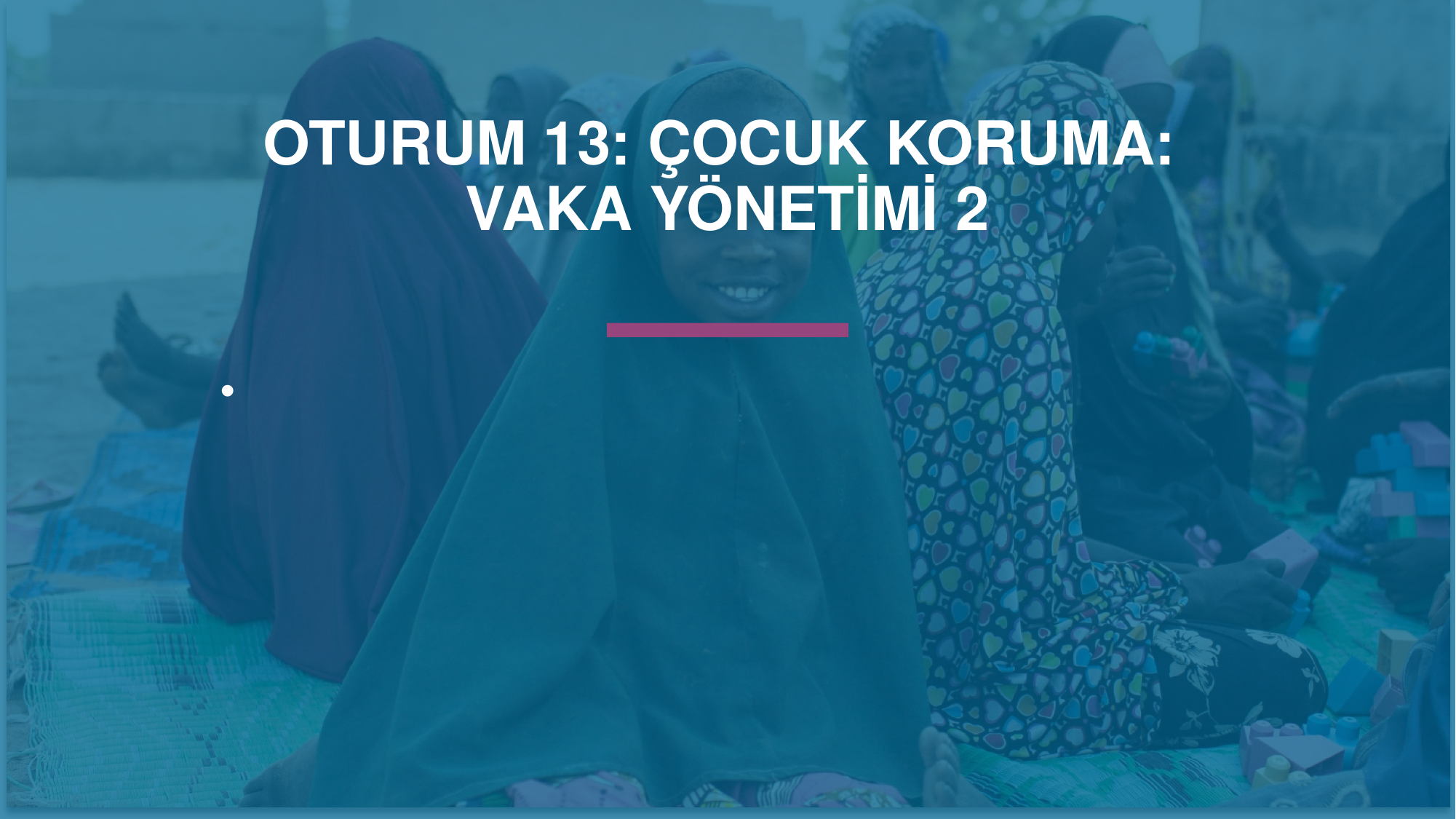

OTURUM 13: ÇOCUK KORUMA:
VAKA YÖNETİMİ 2